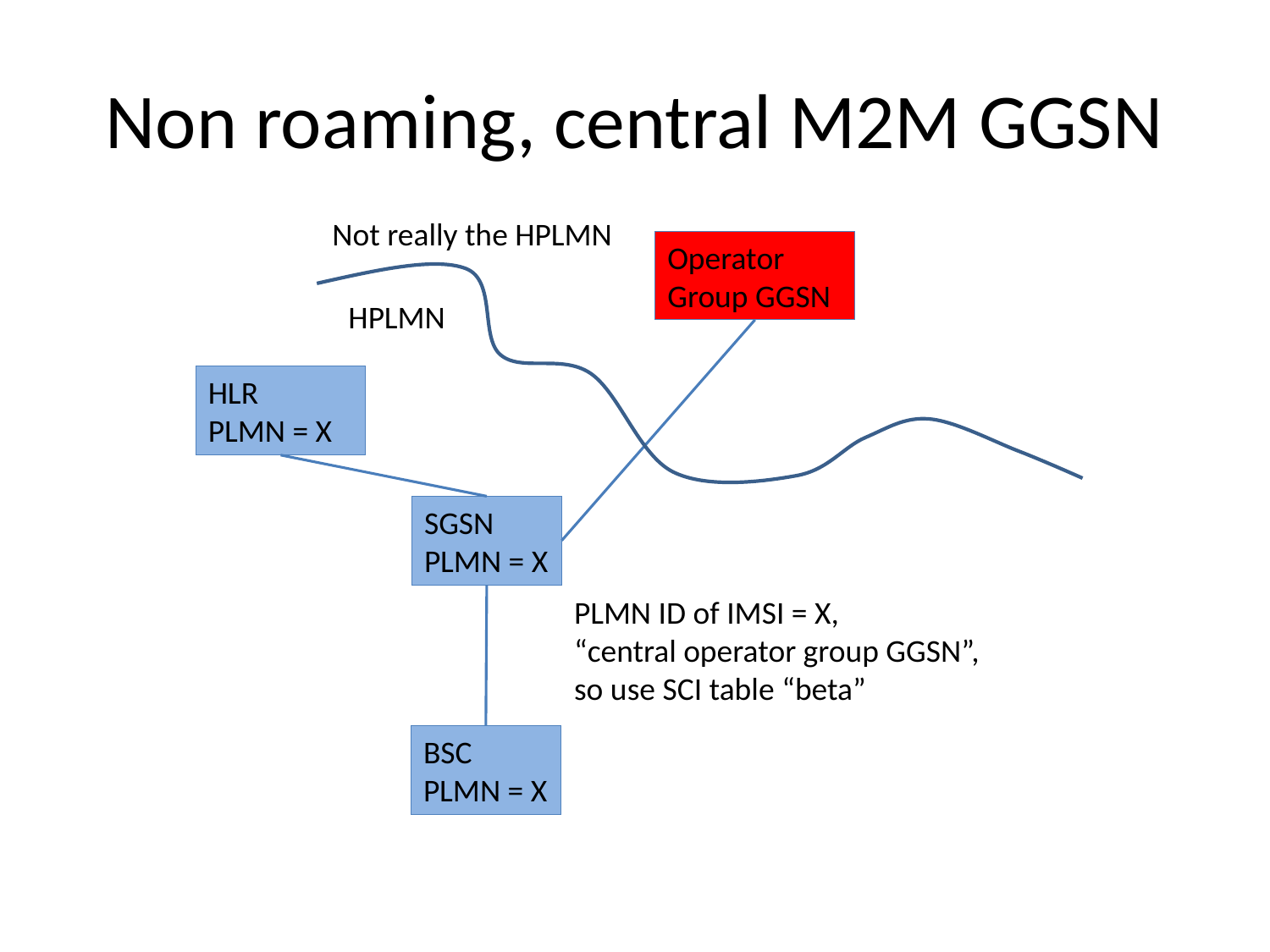

# Non roaming, central M2M GGSN
Not really the HPLMN
Operator Group GGSN

HPLMN
HLR
PLMN = X
SGSN
PLMN = X
PLMN ID of IMSI = X,
“central operator group GGSN”,
so use SCI table “beta”
BSC
PLMN = X